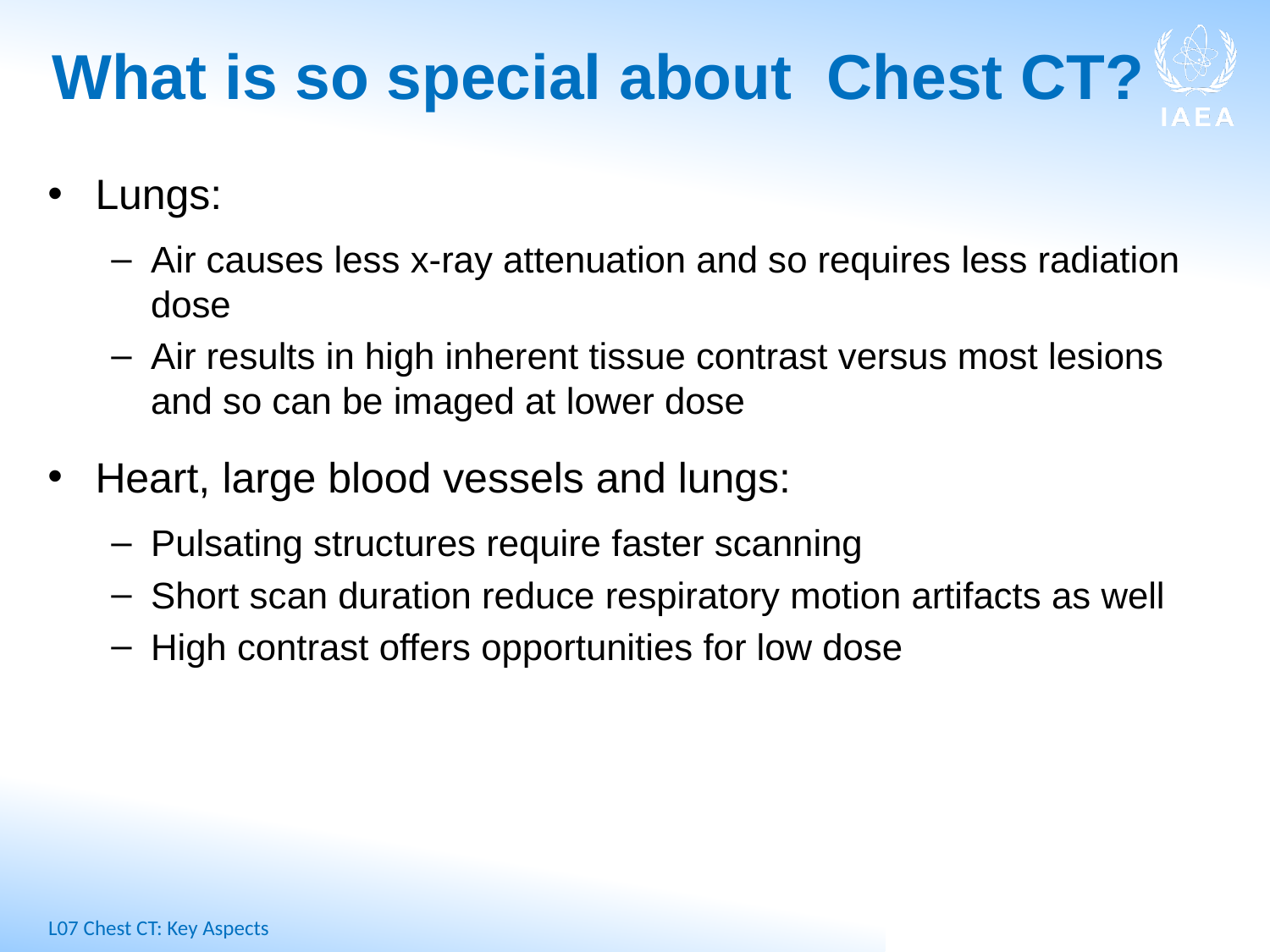

# What is so special about  Chest CT?
Lungs:
Air causes less x-ray attenuation and so requires less radiation dose
Air results in high inherent tissue contrast versus most lesions and so can be imaged at lower dose
Heart, large blood vessels and lungs:
Pulsating structures require faster scanning
Short scan duration reduce respiratory motion artifacts as well
High contrast offers opportunities for low dose